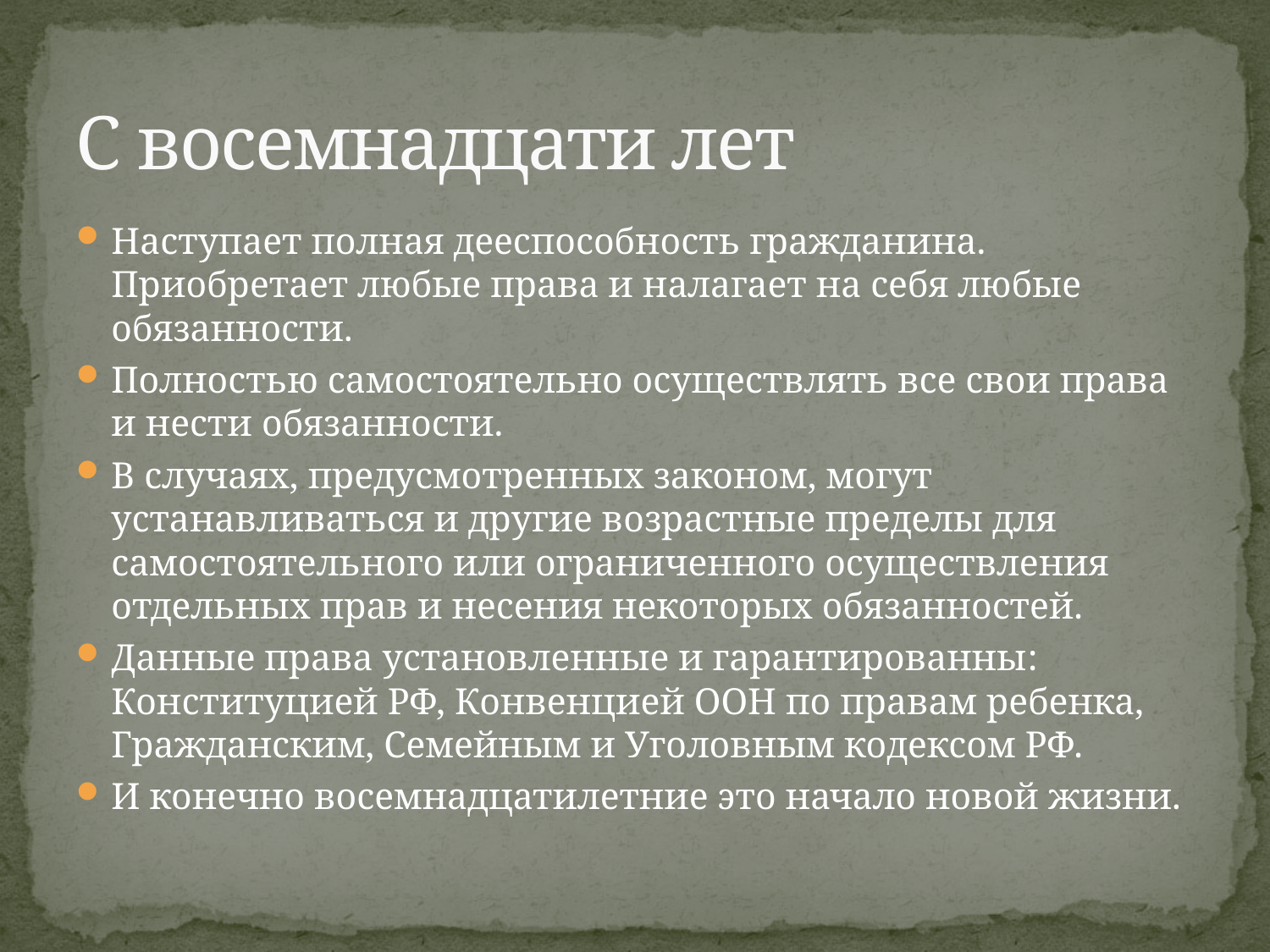

# С восемнадцати лет
Наступает полная дееспособность гражданина. Приобретает любые права и налагает на себя любые обязанности.
Полностью самостоятельно осуществлять все свои права и нести обязанности.
В случаях, предусмотренных законом, могут устанавливаться и другие возрастные пределы для самостоятельного или ограниченного осуществления отдельных прав и несения некоторых обязанностей.
Данные права установленные и гарантированны: Конституцией РФ, Конвенцией ООН по правам ребенка, Гражданским, Семейным и Уголовным кодексом РФ.
И конечно восемнадцатилетние это начало новой жизни.